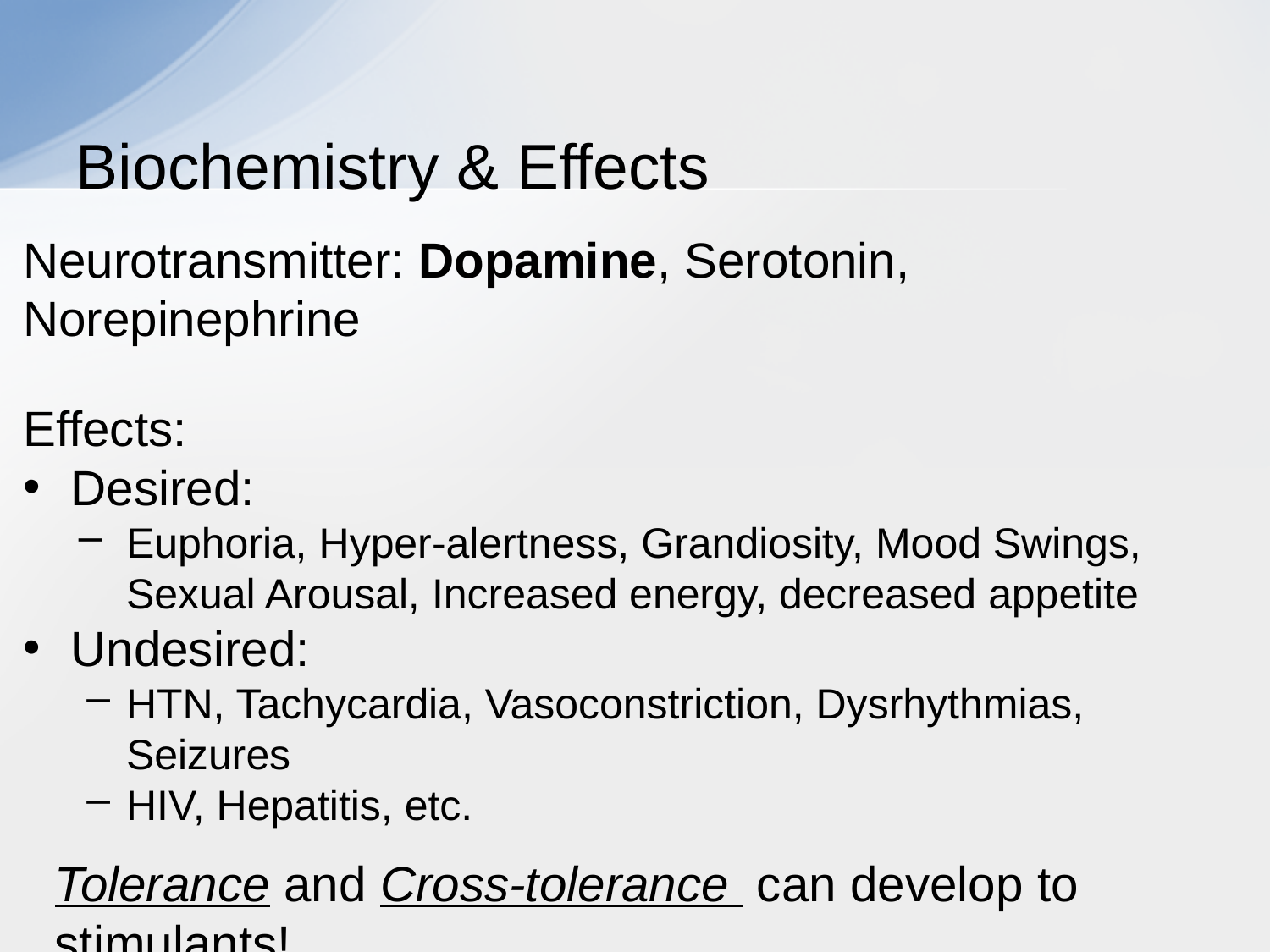

# Biochemistry & Effects
Neurotransmitter: Dopamine, Serotonin, Norepinephrine

Effects:
Desired:
Euphoria, Hyper-alertness, Grandiosity, Mood Swings, Sexual Arousal, Increased energy, decreased appetite
Undesired:
HTN, Tachycardia, Vasoconstriction, Dysrhythmias, Seizures
HIV, Hepatitis, etc.

Tolerance and Cross-tolerance  can develop to stimulants!